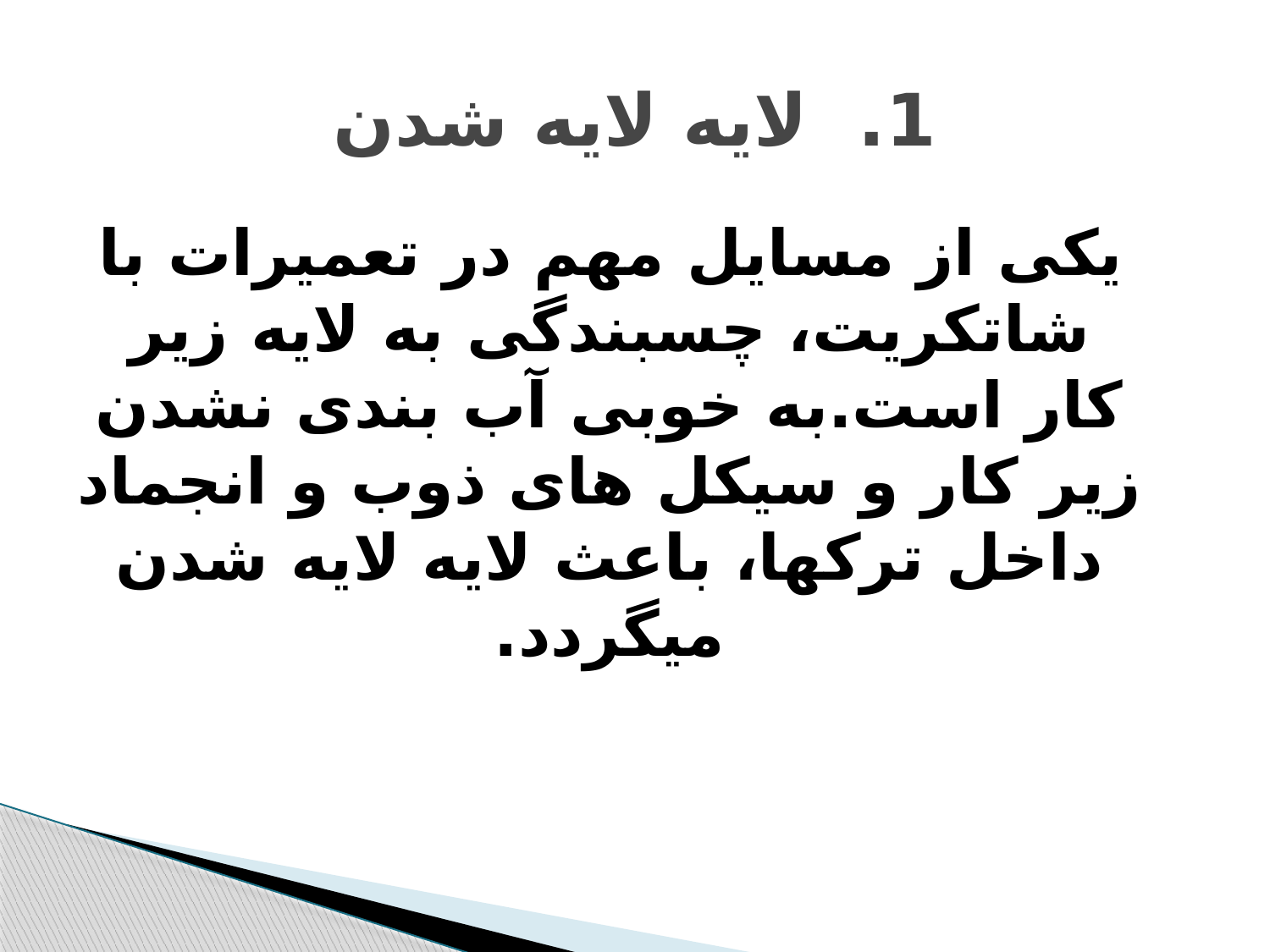

# 1.  لایه لایه شدن
  یکی از مسایل مهم در تعمیرات با شاتکریت، چسبندگی به لایه زیر کار است.به خوبی آب بندی نشدن زیر کار و سیکل های ذوب و انجماد داخل ترکها، باعث لایه لایه شدن میگردد.